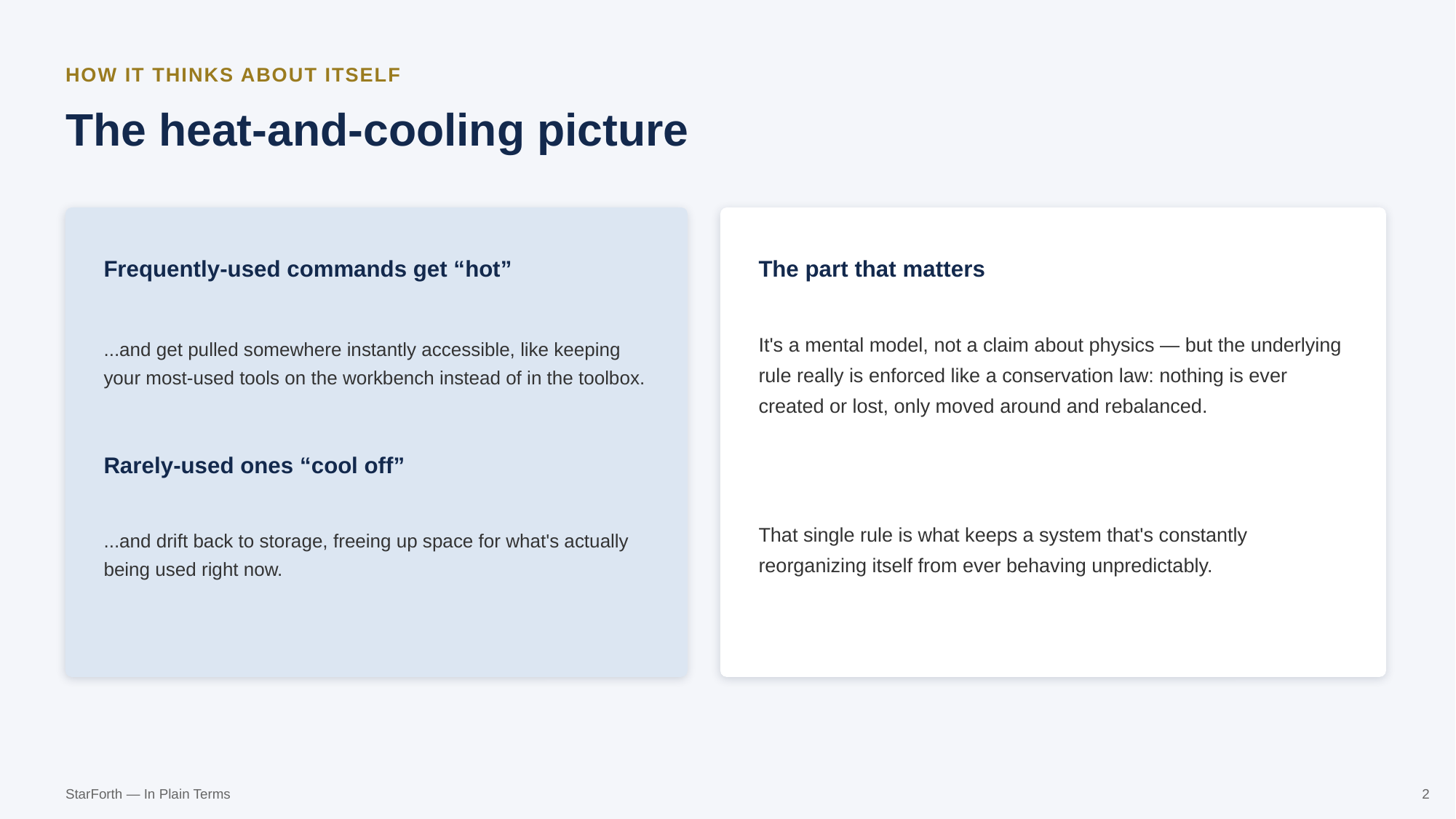

HOW IT THINKS ABOUT ITSELF
The heat-and-cooling picture

Frequently-used commands get “hot”
The part that matters
...and get pulled somewhere instantly accessible, like keeping your most-used tools on the workbench instead of in the toolbox.
It's a mental model, not a claim about physics — but the underlying rule really is enforced like a conservation law: nothing is ever created or lost, only moved around and rebalanced.
Rarely-used ones “cool off”
That single rule is what keeps a system that's constantly reorganizing itself from ever behaving unpredictably.
...and drift back to storage, freeing up space for what's actually being used right now.
StarForth — In Plain Terms
2